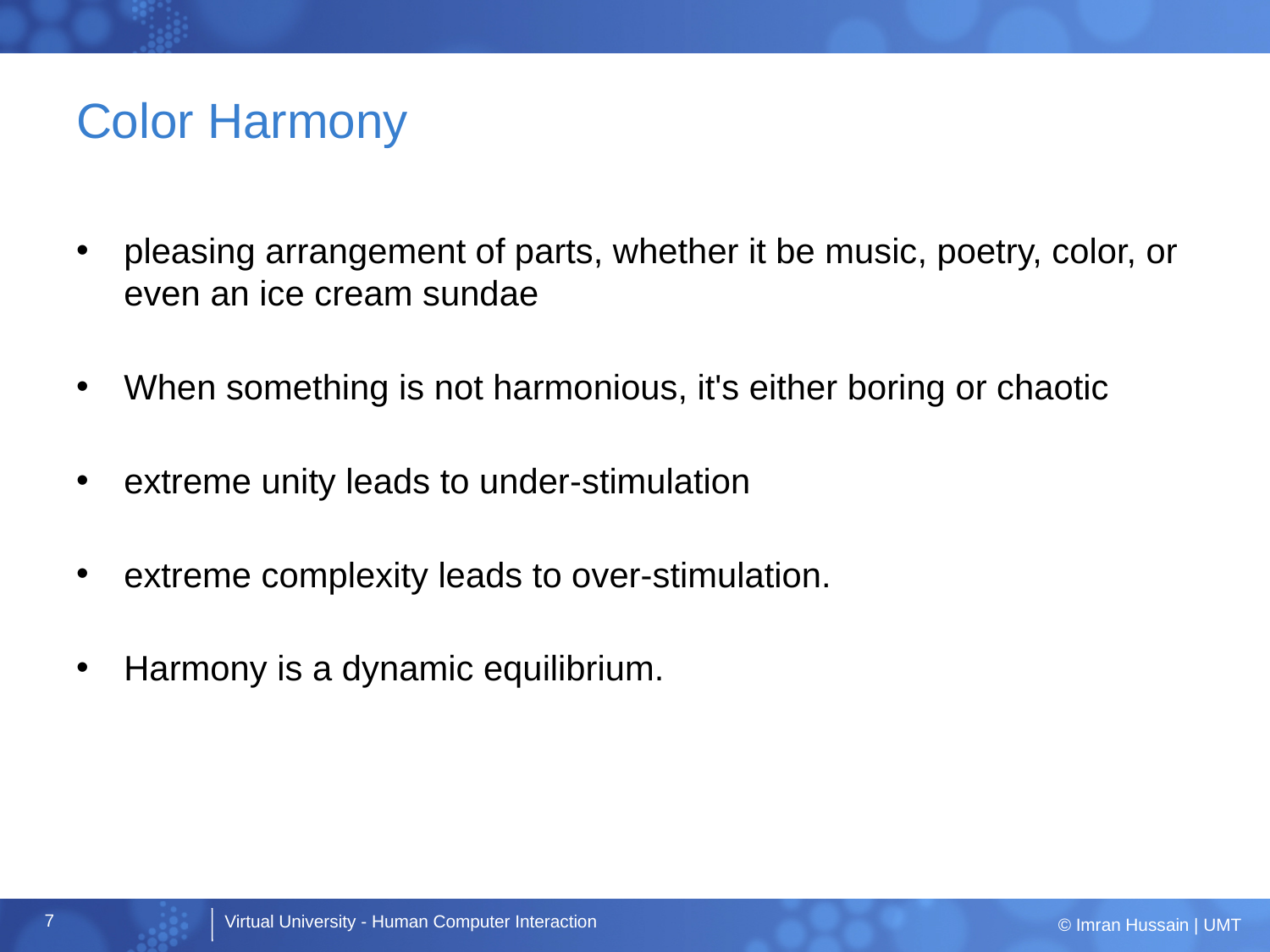

# Color Harmony
pleasing arrangement of parts, whether it be music, poetry, color, or even an ice cream sundae

When something is not harmonious, it's either boring or chaotic

extreme unity leads to under-stimulation

extreme complexity leads to over-stimulation.

Harmony is a dynamic equilibrium.